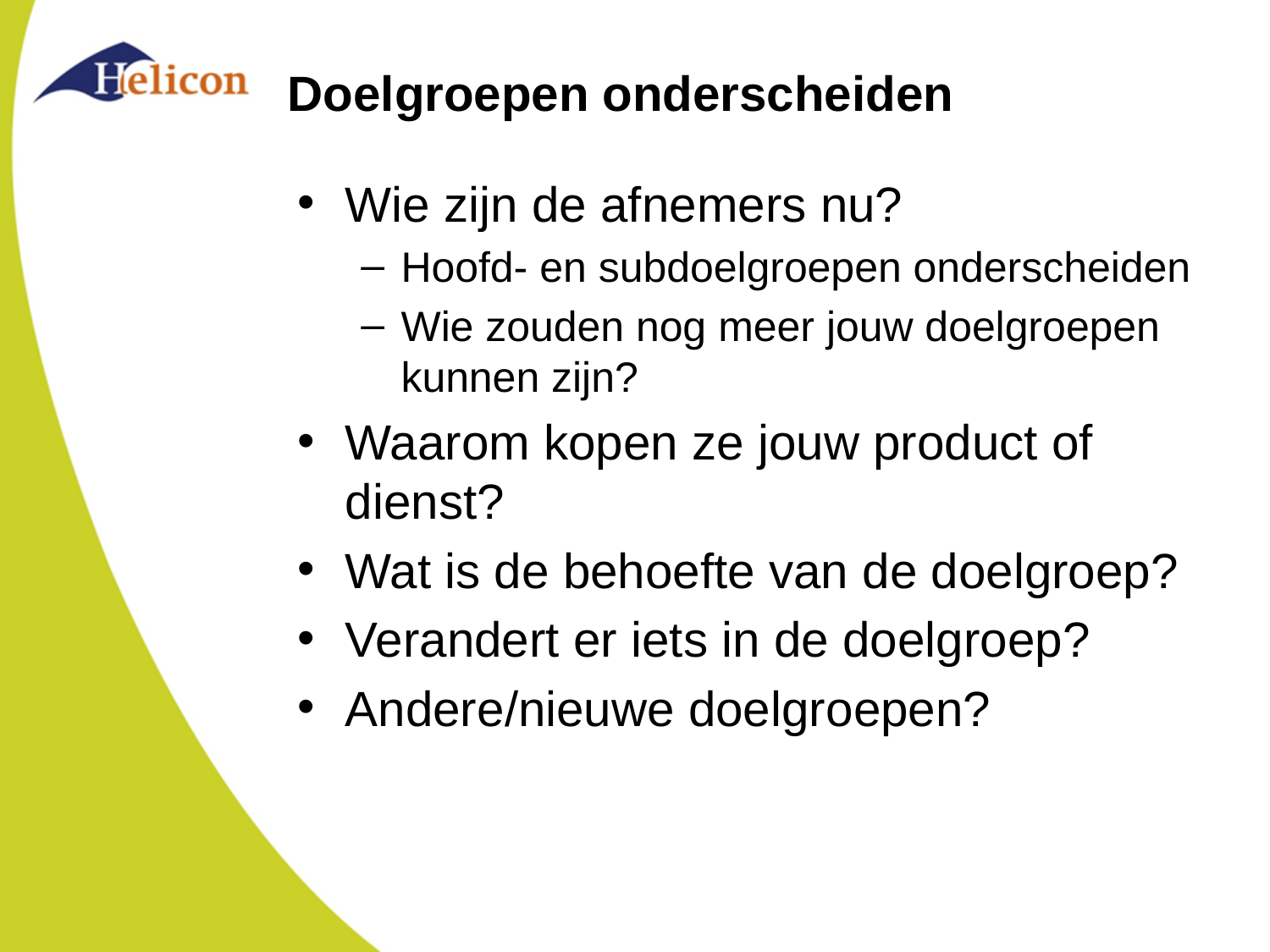

# Doelgroepen onderscheiden
Wie zijn de afnemers nu?
Hoofd- en subdoelgroepen onderscheiden
Wie zouden nog meer jouw doelgroepen kunnen zijn?
Waarom kopen ze jouw product of dienst?
Wat is de behoefte van de doelgroep?
Verandert er iets in de doelgroep?
Andere/nieuwe doelgroepen?